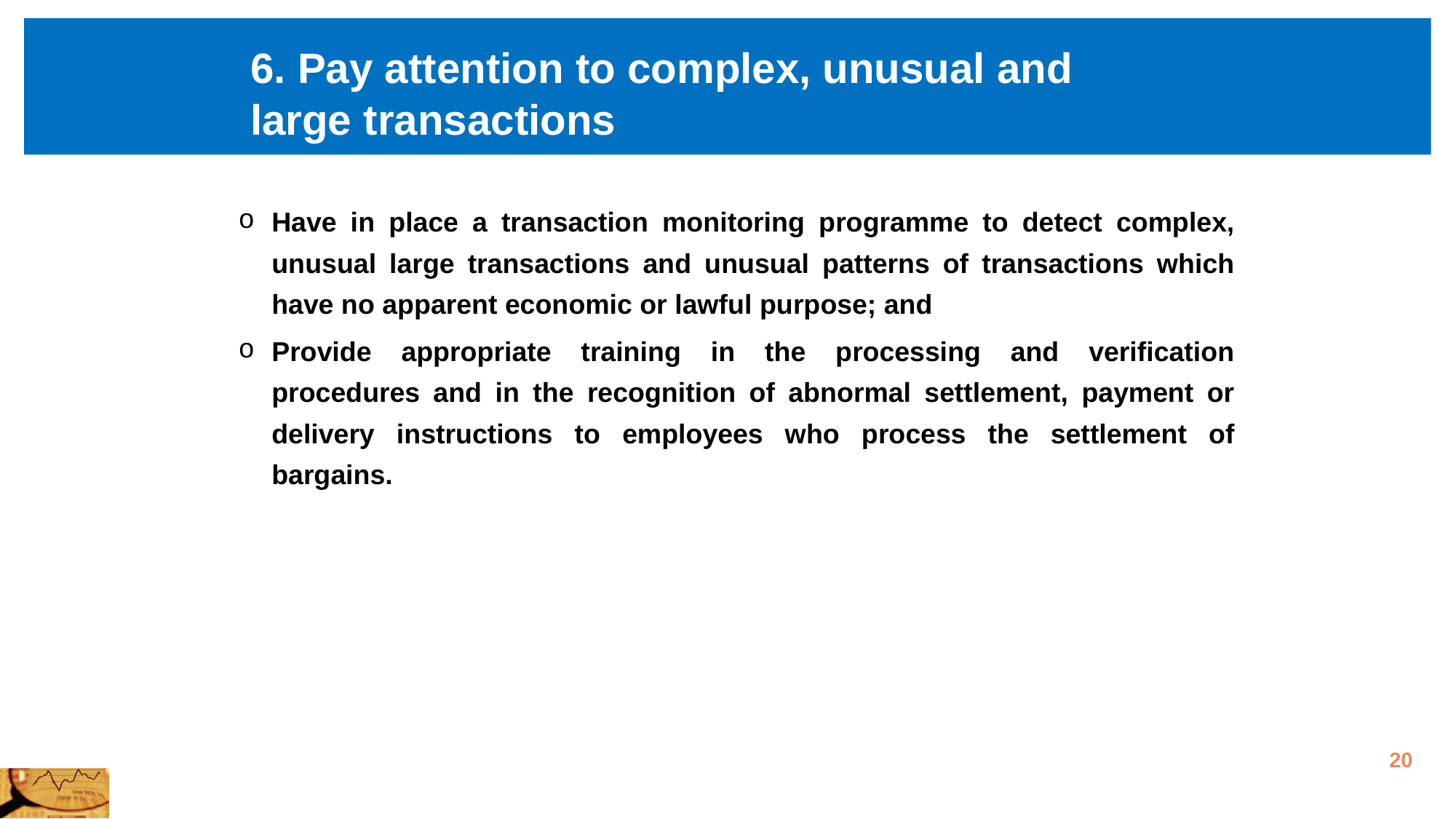

# 6. Pay attention to complex, unusual and large transactions
Have in place a transaction monitoring programme to detect complex, unusual large transactions and unusual patterns of transactions which have no apparent economic or lawful purpose; and
Provide appropriate training in the processing and verification procedures and in the recognition of abnormal settlement, payment or delivery instructions to employees who process the settlement of bargains.

20